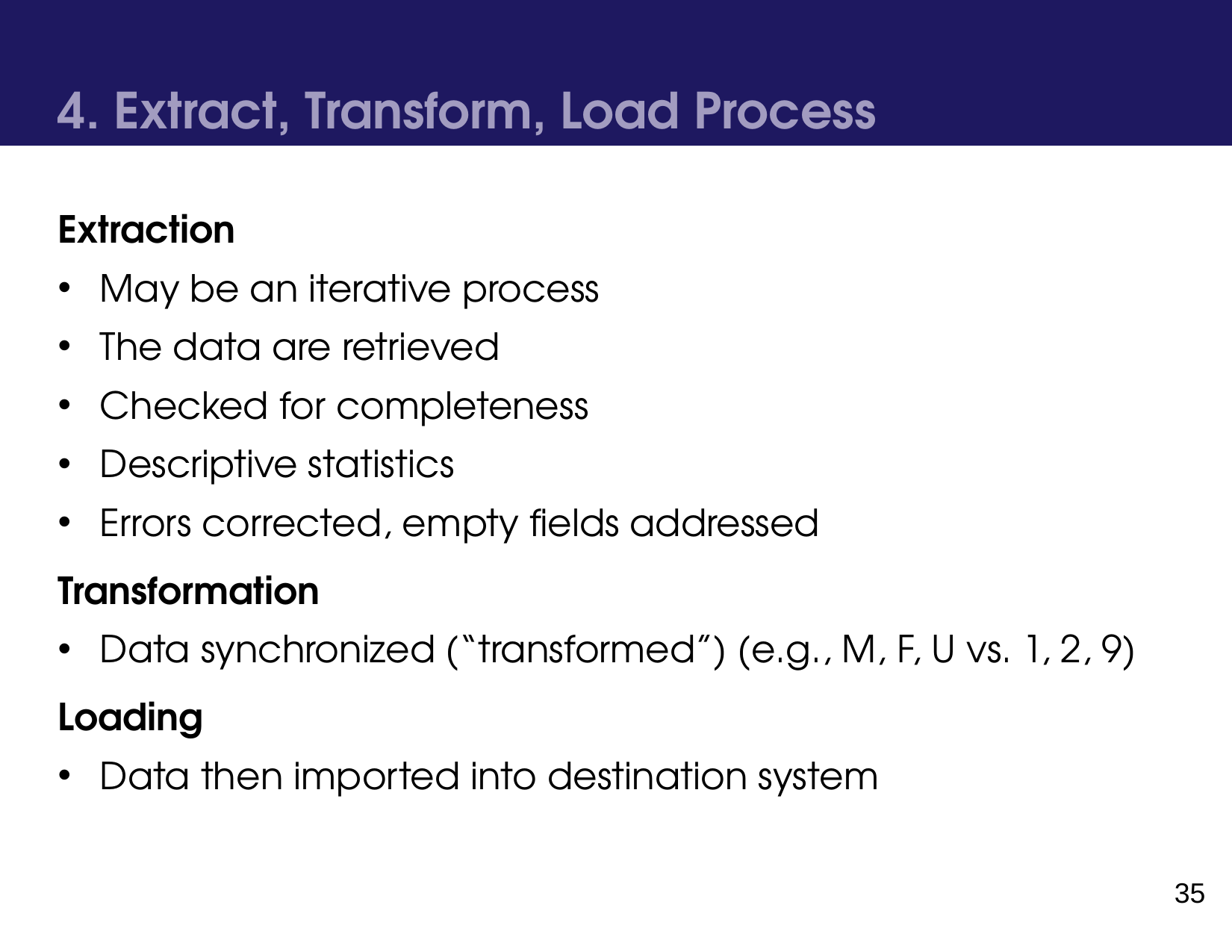

# 4. Extract, Transform, Load Process
Extraction
May be an iterative process
The data are retrieved
Checked for completeness
Descriptive statistics
Errors corrected, empty fields addressed
Transformation
Data synchronized (“transformed”) (e.g., M, F, U vs. 1, 2, 9)
Loading
Data then imported into destination system
35